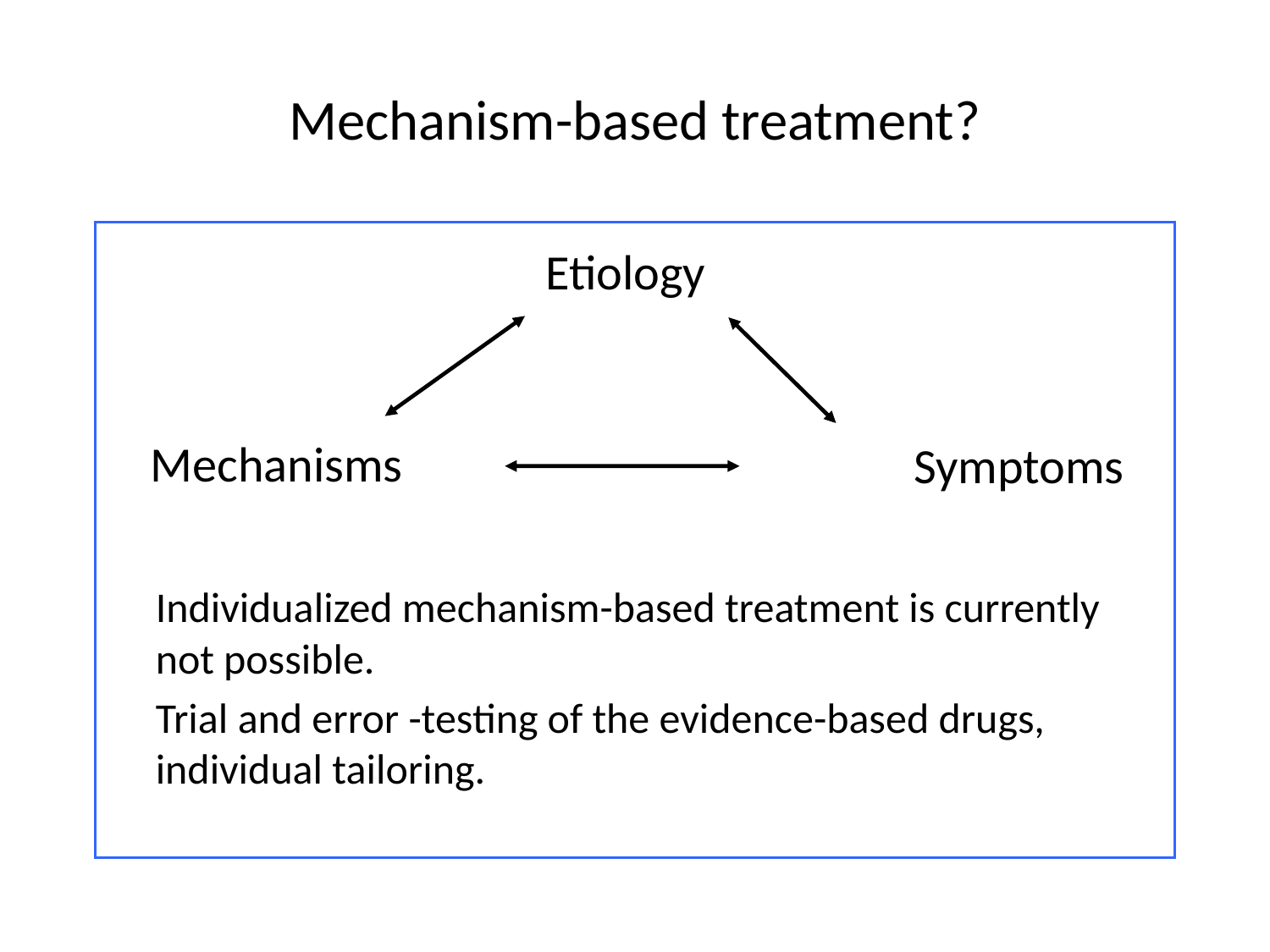

# Mechanism-based treatment?

	Individualized mechanism-based treatment is currently not possible.
	Trial and error -testing of the evidence-based drugs, individual tailoring.

Etiology

Mechanisms
Symptoms